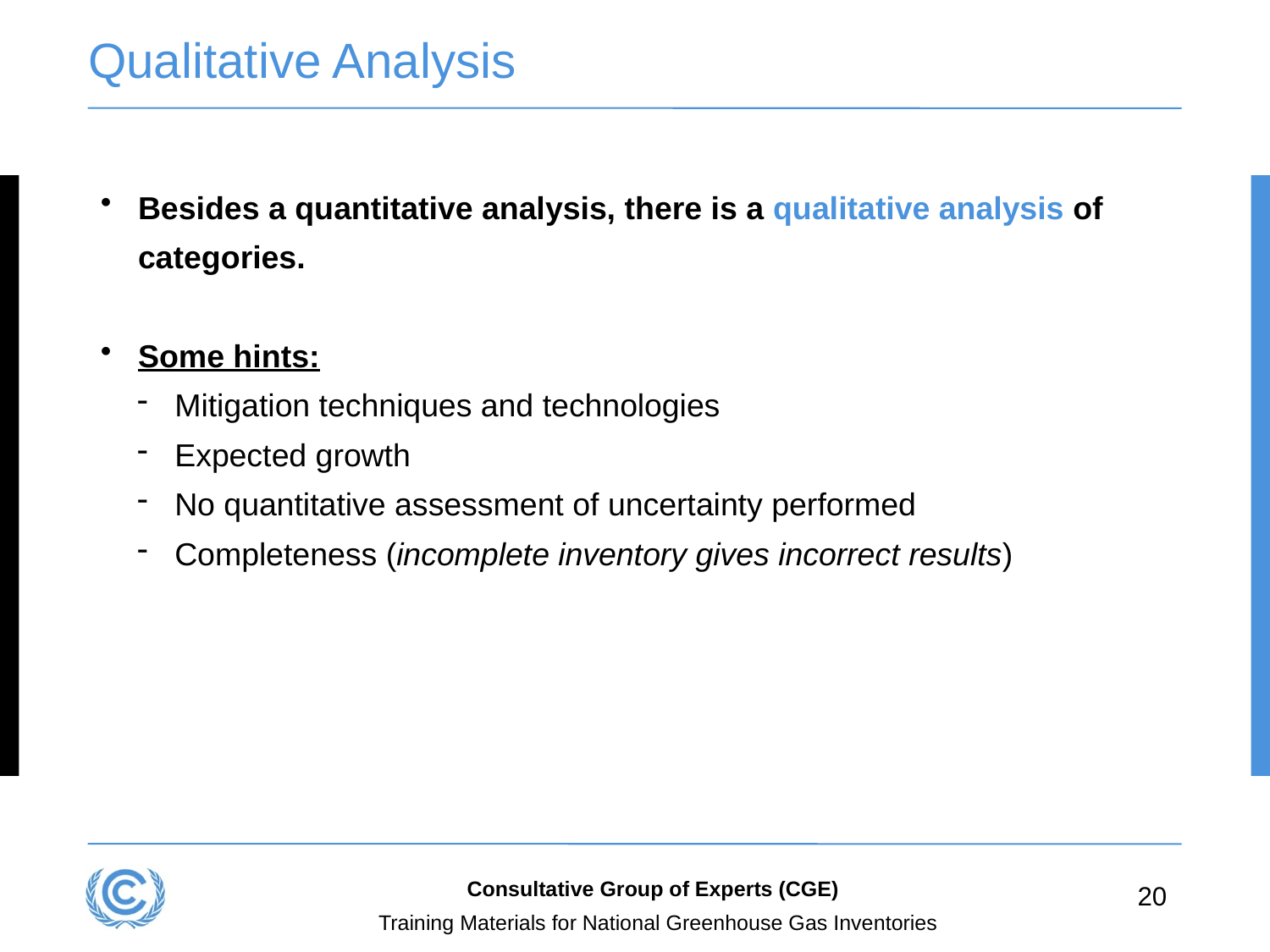

# Qualitative Analysis
Besides a quantitative analysis, there is a qualitative analysis of categories.

Some hints:
Mitigation techniques and technologies
Expected growth
No quantitative assessment of uncertainty performed
Completeness (incomplete inventory gives incorrect results)

Consultative Group of Experts (CGE)
20
Training Materials for National Greenhouse Gas Inventories